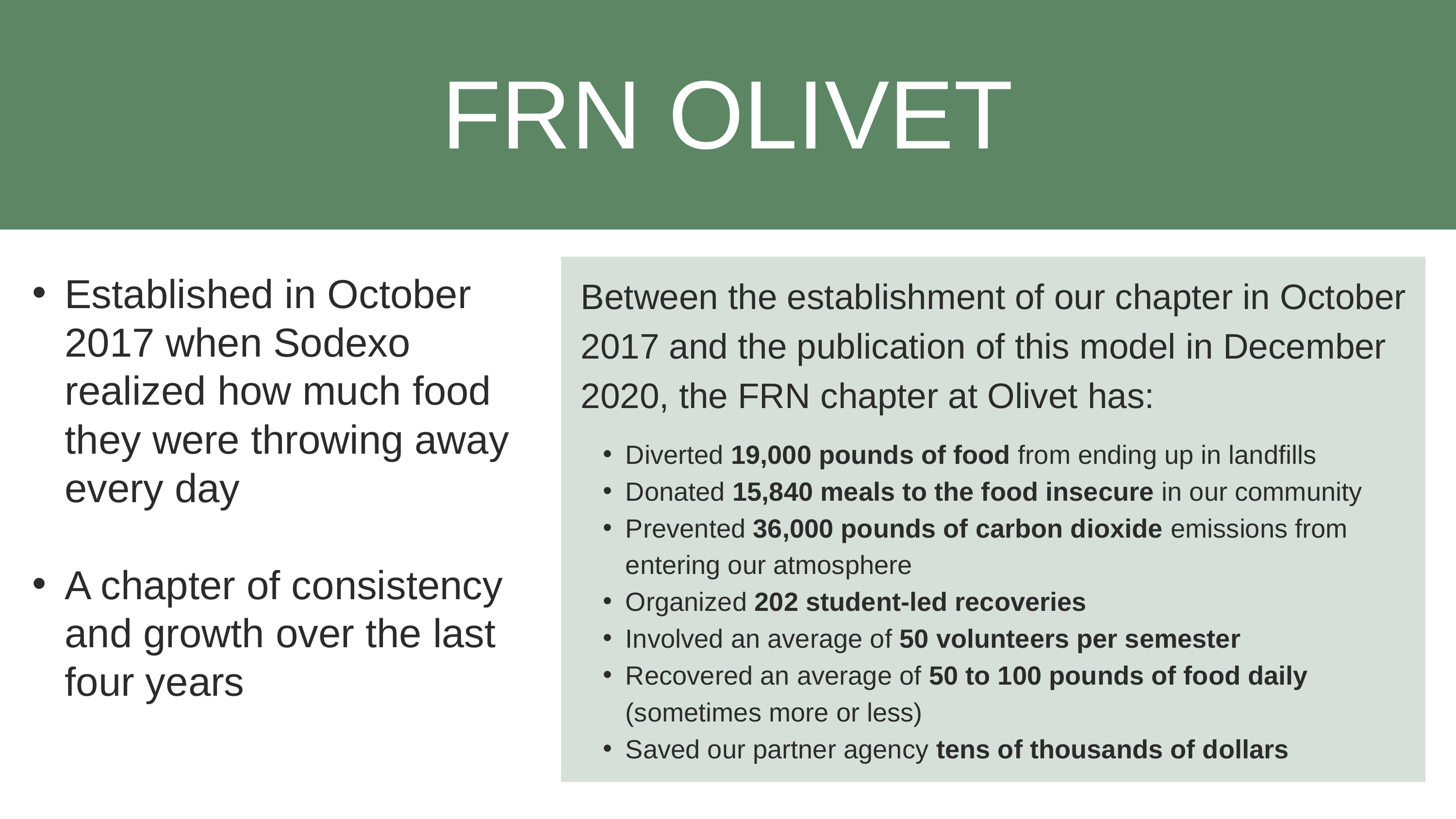

FRN OLIVET

Between the establishment of our chapter in October 2017 and the publication of this model in December 2020, the FRN chapter at Olivet has:

Diverted 19,000 pounds of food from ending up in landfills
Donated 15,840 meals to the food insecure in our community
Prevented 36,000 pounds of carbon dioxide emissions from entering our atmosphere
Organized 202 student-led recoveries
Involved an average of 50 volunteers per semester
Recovered an average of 50 to 100 pounds of food daily (sometimes more or less)
Saved our partner agency tens of thousands of dollars
Established in October 2017 when Sodexo realized how much food they were throwing away every day

A chapter of consistency and growth over the last four years